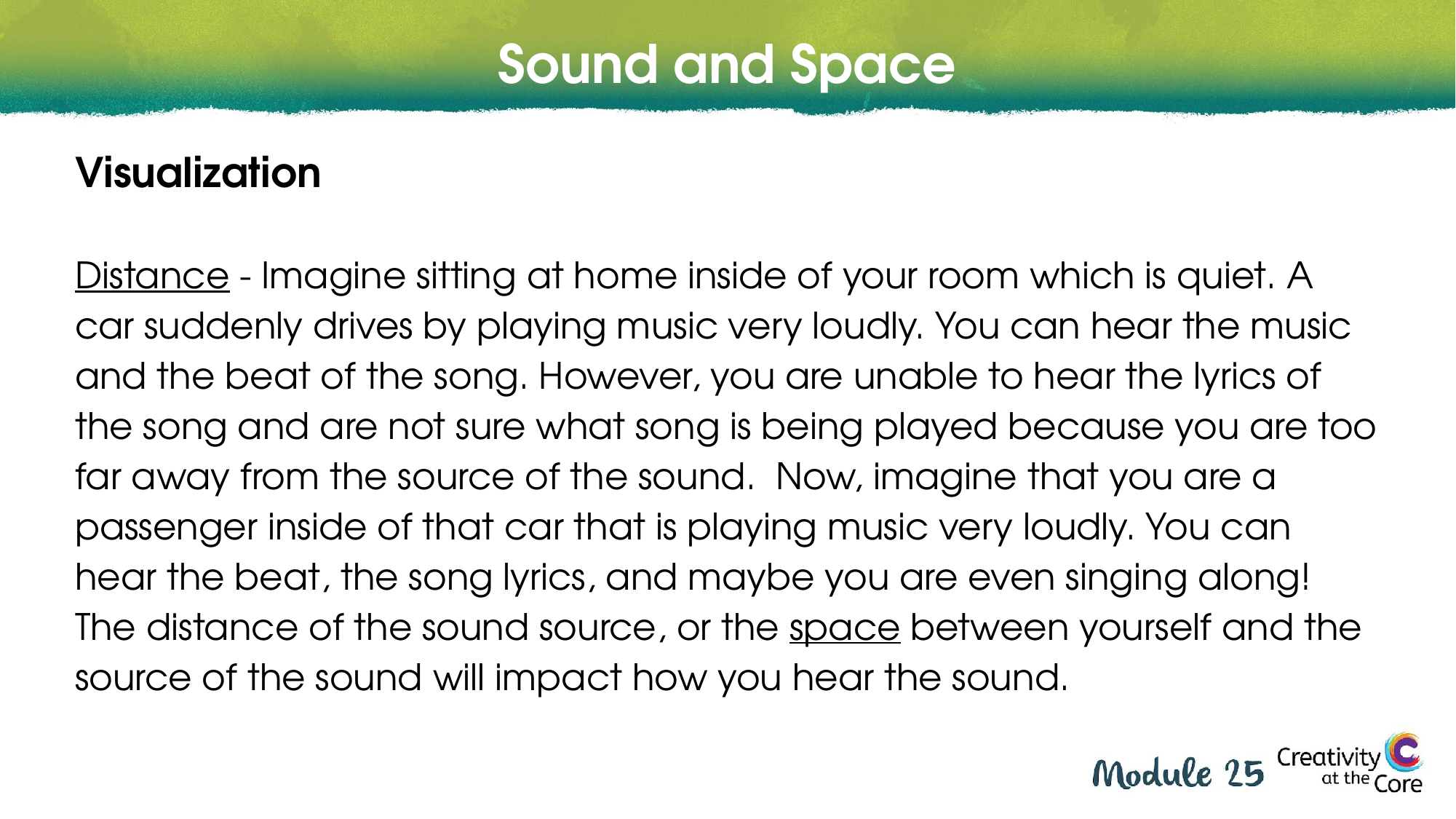

Sound and Space
Visualization

Distance - Imagine sitting at home inside of your room which is quiet. A car suddenly drives by playing music very loudly. You can hear the music and the beat of the song. However, you are unable to hear the lyrics of the song and are not sure what song is being played because you are too far away from the source of the sound.  Now, imagine that you are a passenger inside of that car that is playing music very loudly. You can hear the beat, the song lyrics, and maybe you are even singing along! The distance of the sound source, or the space between yourself and the source of the sound will impact how you hear the sound.